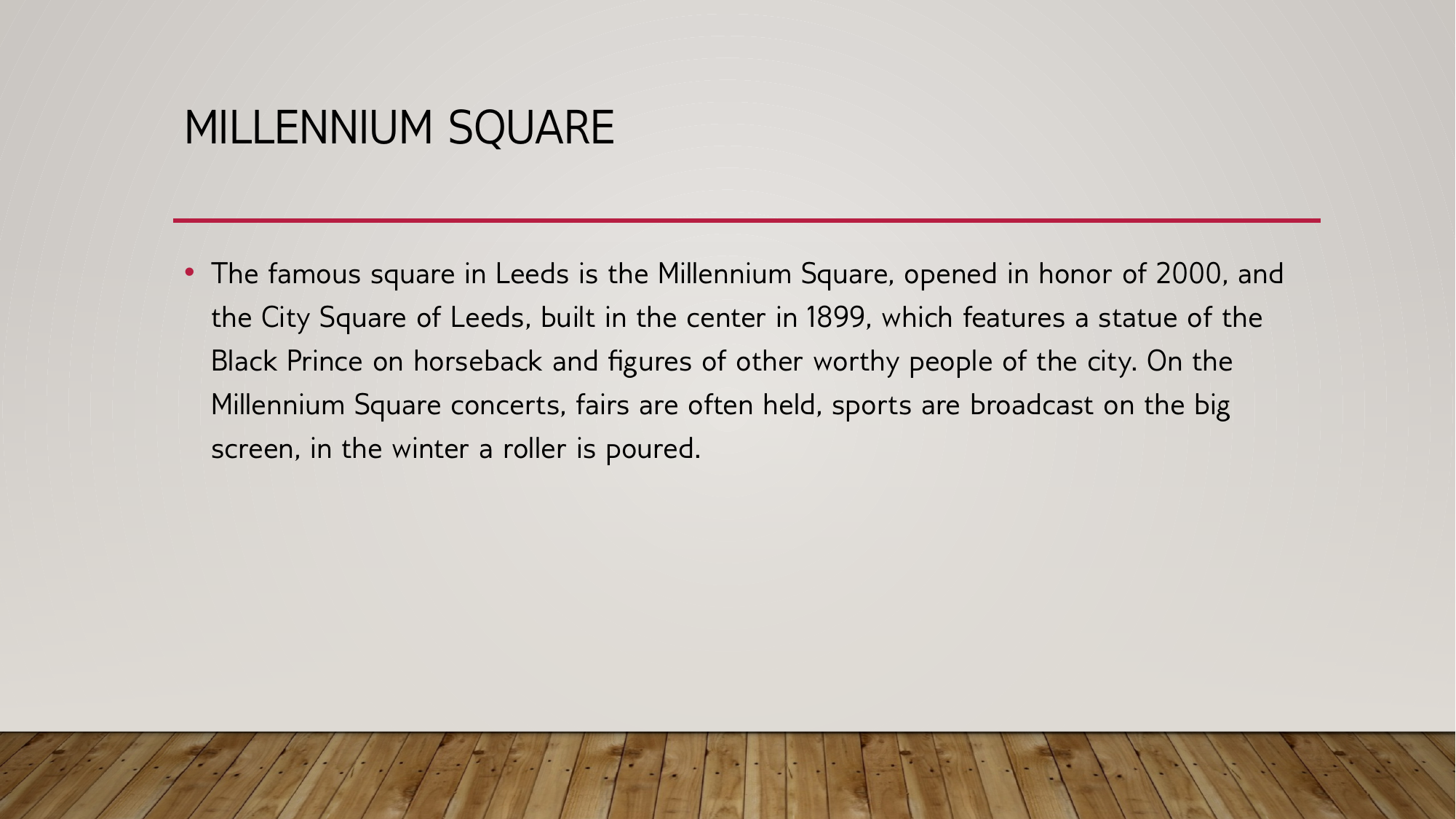

# Millennium Square
The famous square in Leeds is the Millennium Square, opened in honor of 2000, and the City Square of Leeds, built in the center in 1899, which features a statue of the Black Prince on horseback and figures of other worthy people of the city. On the Millennium Square concerts, fairs are often held, sports are broadcast on the big screen, in the winter a roller is poured.